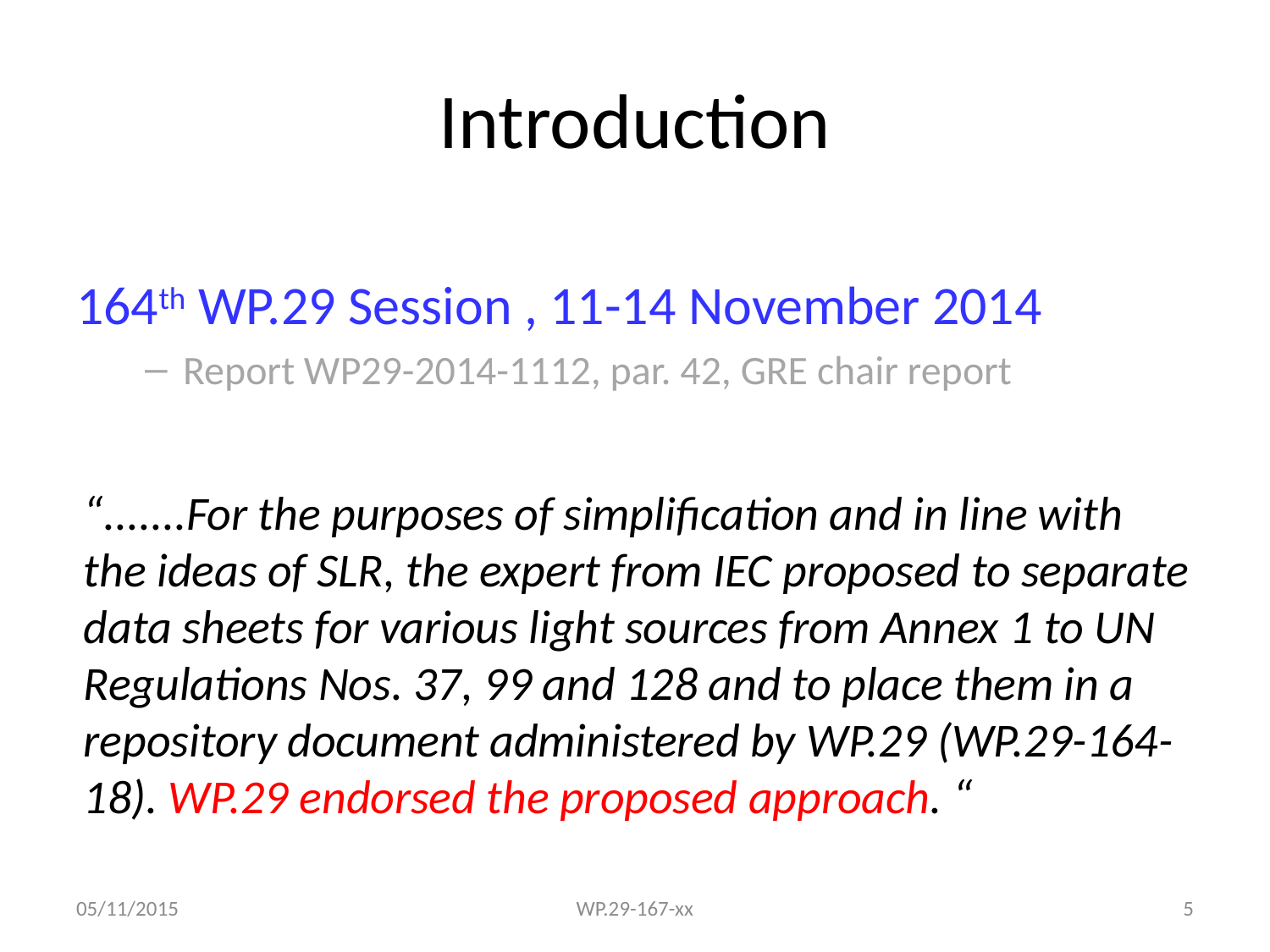

# Introduction
164th WP.29 Session , 11-14 November 2014
Report WP29-2014-1112, par. 42, GRE chair report

“.......For the purposes of simplification and in line with the ideas of SLR, the expert from IEC proposed to separate data sheets for various light sources from Annex 1 to UN Regulations Nos. 37, 99 and 128 and to place them in a repository document administered by WP.29 (WP.29-164-18). WP.29 endorsed the proposed approach. “
05/11/2015
WP.29-167-xx
5